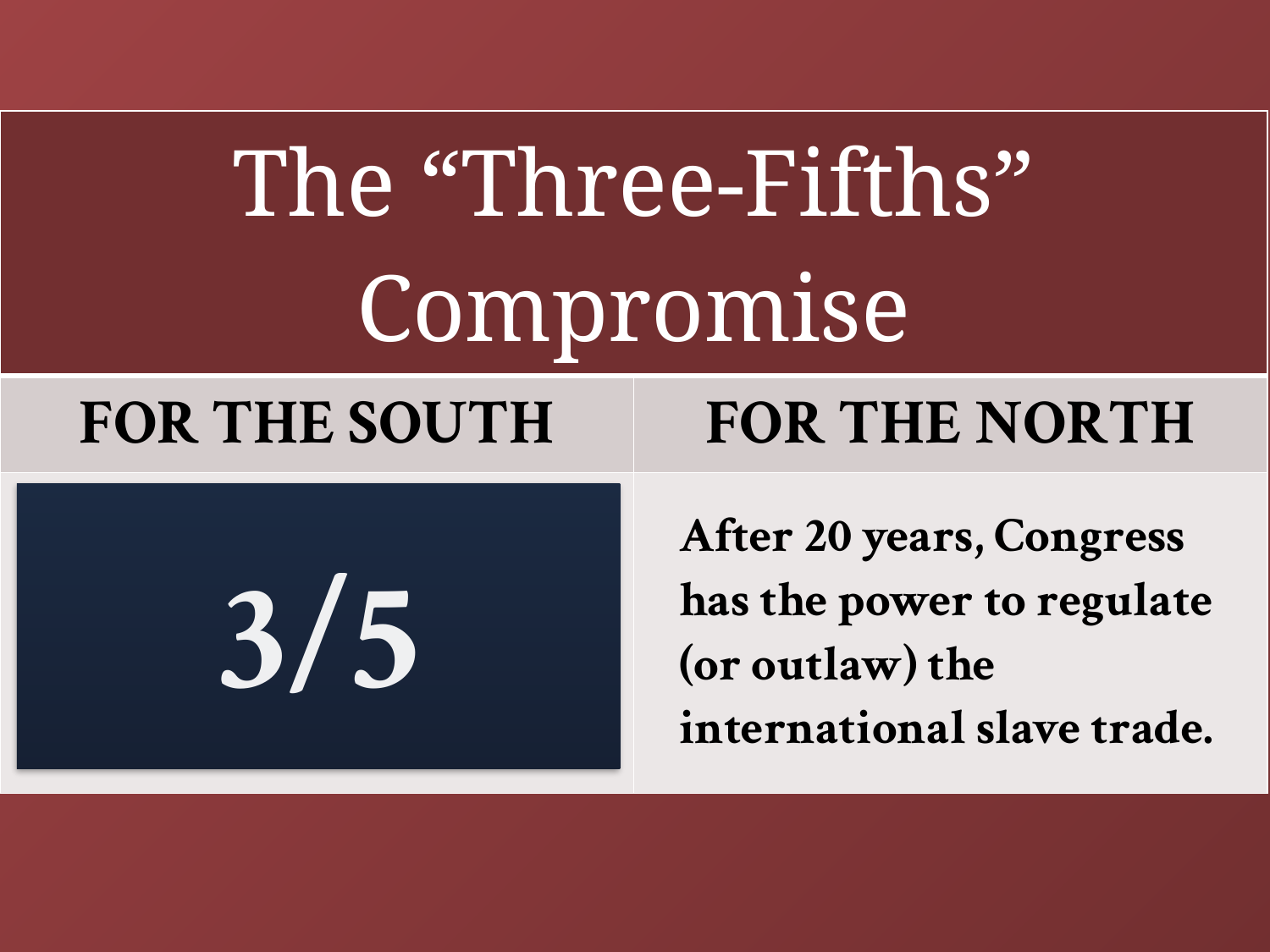

| The “Three-Fifths” Compromise |  |
| --- | --- |
| FOR THE SOUTH | FOR THE NORTH |
| For representation in Congress, slaves counted as 3/5 of a person. | After 20 years, Congress has the power to regulate (or outlaw) the international slave trade. |
3/5